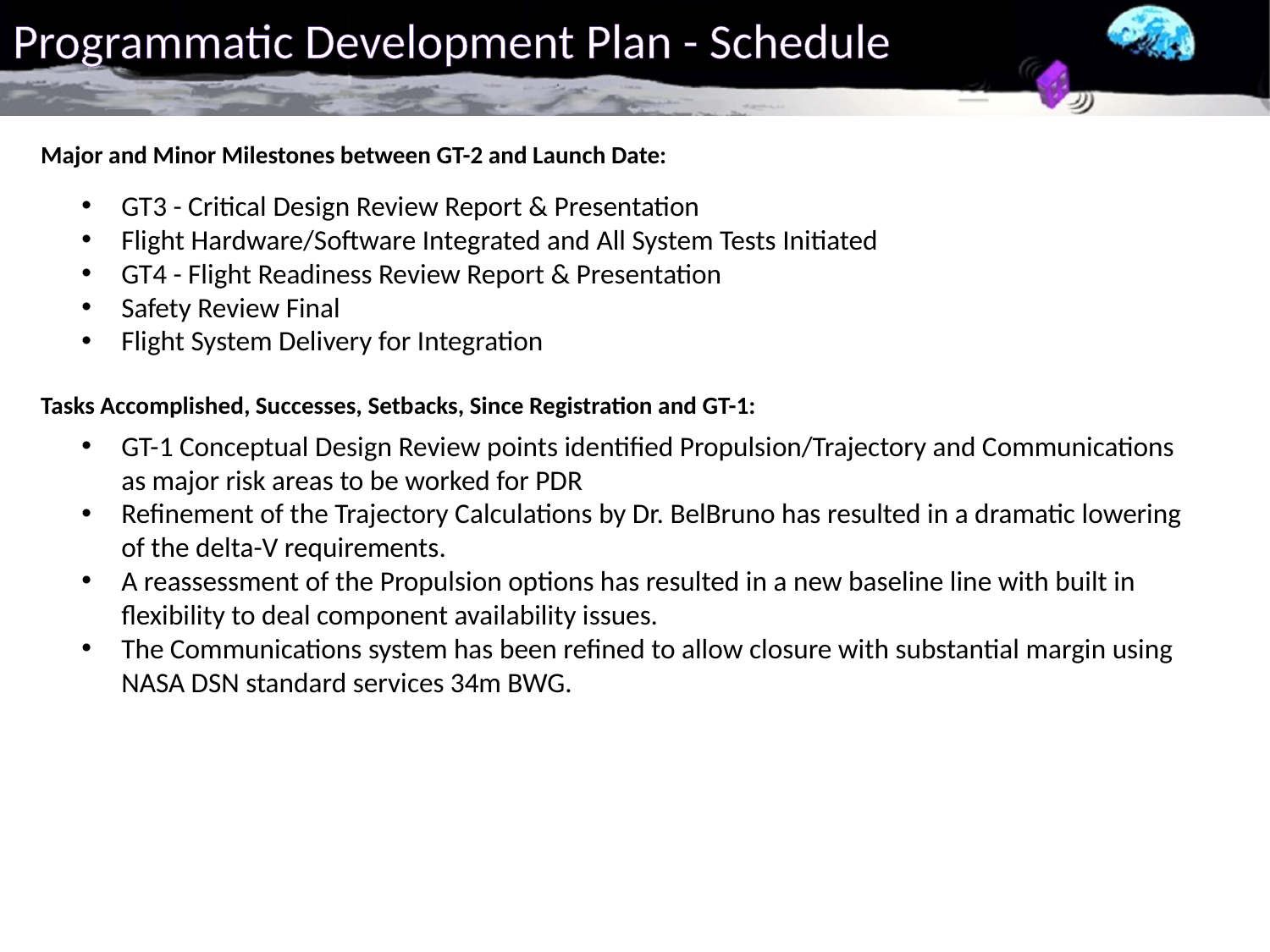

# Programmatic Development Plan - Schedule
Major and Minor Milestones between GT-2 and Launch Date:
GT3 - Critical Design Review Report & Presentation
Flight Hardware/Software Integrated and All System Tests Initiated
GT4 - Flight Readiness Review Report & Presentation
Safety Review Final
Flight System Delivery for Integration
Tasks Accomplished, Successes, Setbacks, Since Registration and GT-1:
GT-1 Conceptual Design Review points identified Propulsion/Trajectory and Communications as major risk areas to be worked for PDR
Refinement of the Trajectory Calculations by Dr. BelBruno has resulted in a dramatic lowering of the delta-V requirements.
A reassessment of the Propulsion options has resulted in a new baseline line with built in flexibility to deal component availability issues.
The Communications system has been refined to allow closure with substantial margin using NASA DSN standard services 34m BWG.